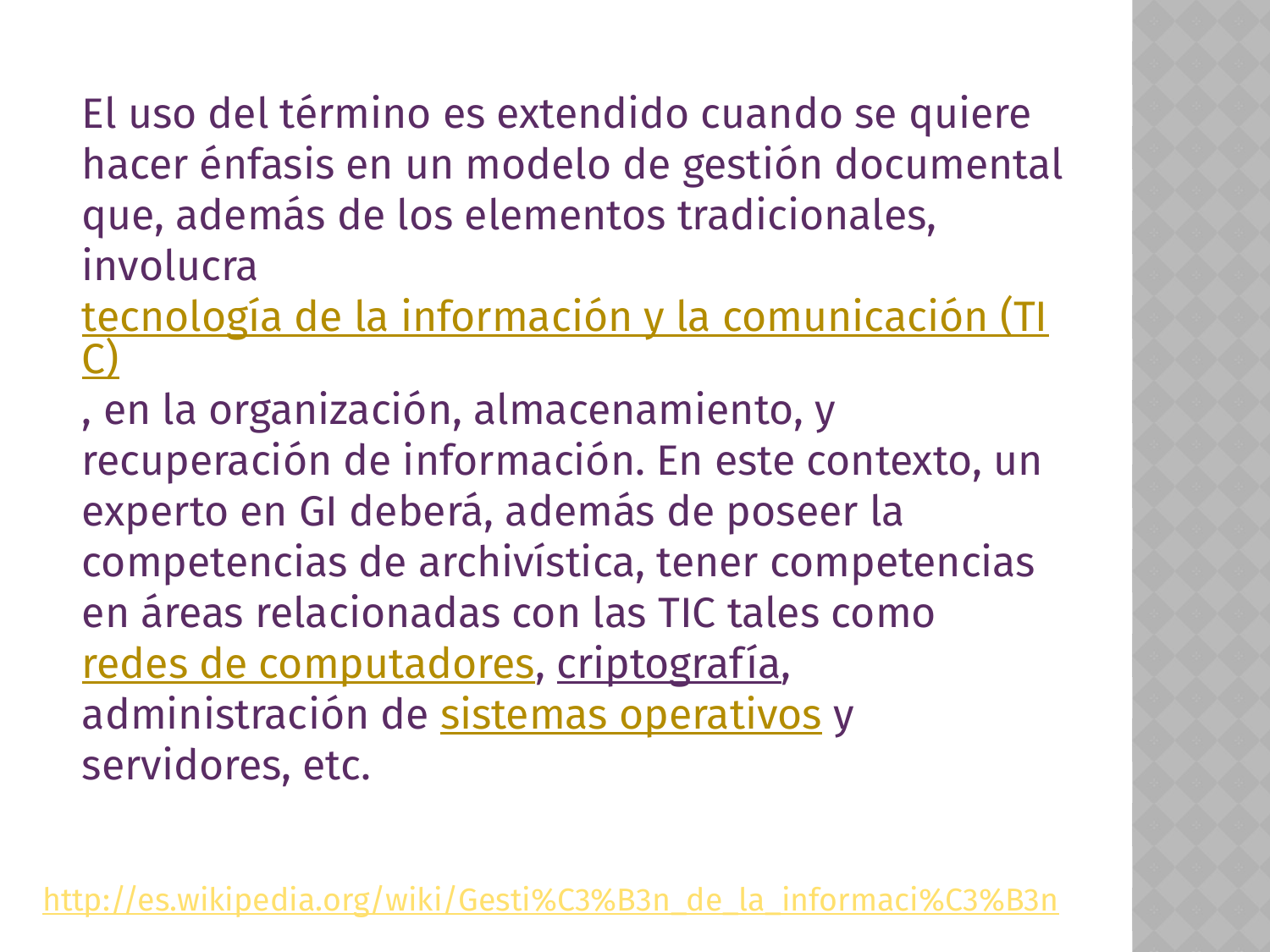

El uso del término es extendido cuando se quiere hacer énfasis en un modelo de gestión documental que, además de los elementos tradicionales, involucra tecnología de la información y la comunicación (TIC), en la organización, almacenamiento, y recuperación de información. En este contexto, un experto en GI deberá, además de poseer la competencias de archivística, tener competencias en áreas relacionadas con las TIC tales como redes de computadores, criptografía, administración de sistemas operativos y servidores, etc.
http://es.wikipedia.org/wiki/Gesti%C3%B3n_de_la_informaci%C3%B3n